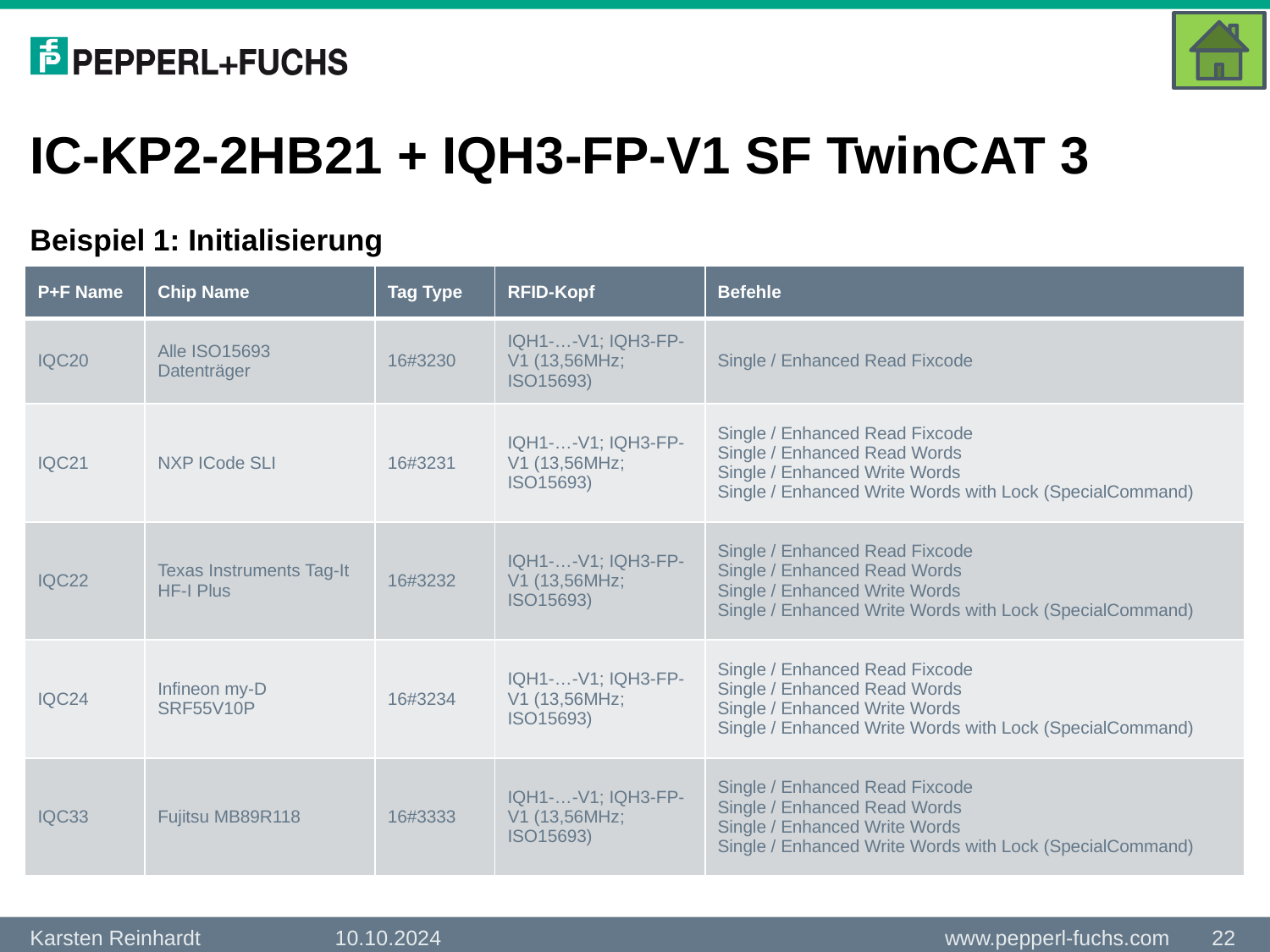

# IC-KP2-2HB21 + IQH3-FP-V1 SF TwinCAT 3
Beispiel 1: Initialisierung

| P+F Name | Chip Name | Tag Type | RFID-Kopf | Befehle |
| --- | --- | --- | --- | --- |
| IQC20 | Alle ISO15693 Datenträger | 16#3230 | IQH1-…-V1; IQH3-FP-V1 (13,56MHz; ISO15693) | Single / Enhanced Read Fixcode |
| IQC21 | NXP ICode SLI | 16#3231 | IQH1-…-V1; IQH3-FP-V1 (13,56MHz; ISO15693) | Single / Enhanced Read Fixcode Single / Enhanced Read Words Single / Enhanced Write Words Single / Enhanced Write Words with Lock (SpecialCommand) |
| IQC22 | Texas Instruments Tag-It HF-I Plus | 16#3232 | IQH1-…-V1; IQH3-FP-V1 (13,56MHz; ISO15693) | Single / Enhanced Read Fixcode Single / Enhanced Read Words Single / Enhanced Write Words Single / Enhanced Write Words with Lock (SpecialCommand) |
| IQC24 | Infineon my-D SRF55V10P | 16#3234 | IQH1-…-V1; IQH3-FP-V1 (13,56MHz; ISO15693) | Single / Enhanced Read Fixcode Single / Enhanced Read Words Single / Enhanced Write Words Single / Enhanced Write Words with Lock (SpecialCommand) |
| IQC33 | Fujitsu MB89R118 | 16#3333 | IQH1-…-V1; IQH3-FP-V1 (13,56MHz; ISO15693) | Single / Enhanced Read Fixcode Single / Enhanced Read Words Single / Enhanced Write Words Single / Enhanced Write Words with Lock (SpecialCommand) |
10.10.2024
22
Karsten Reinhardt